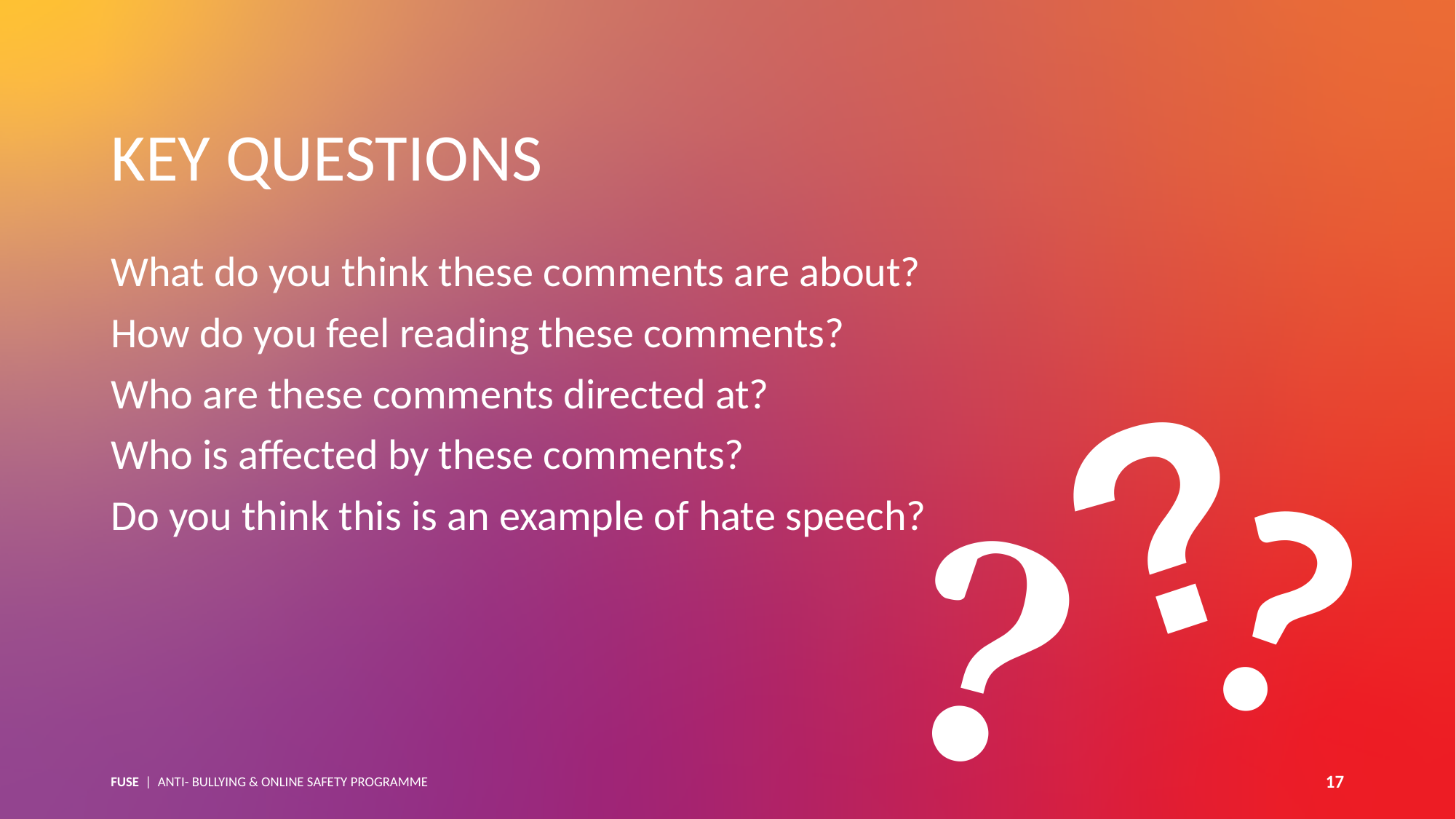

KEY QUESTIONS
What do you think these comments are about?
How do you feel reading these comments?
Who are these comments directed at?
Who is affected by these comments?
Do you think this is an example of hate speech?
?
?
?
FUSE  |  ANTI- BULLYING & ONLINE SAFETY PROGRAMME
17